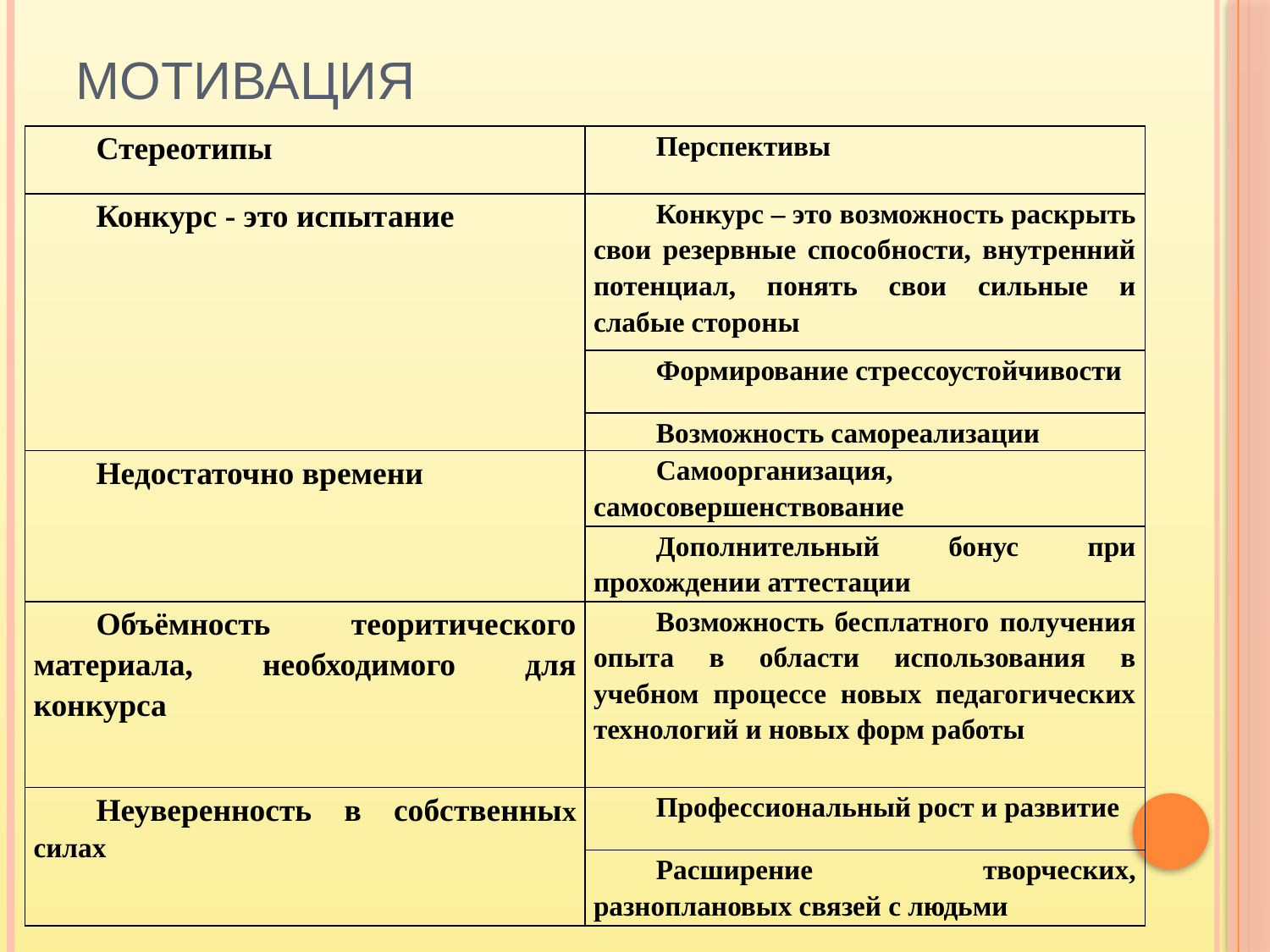

# Мотивация
| Стереотипы | Перспективы |
| --- | --- |
| Конкурс - это испытание | Конкурс – это возможность раскрыть свои резервные способности, внутренний потенциал, понять свои сильные и слабые стороны |
|  | Формирование стрессоустойчивости |
|  | Возможность самореализации |
| Недостаточно времени | Самоорганизация, самосовершенствование |
|  | Дополнительный бонус при прохождении аттестации |
| Объёмность теоритического материала, необходимого для конкурса | Возможность бесплатного получения опыта в области использования в учебном процессе новых педагогических технологий и новых форм работы |
| Неуверенность в собственных силах | Профессиональный рост и развитие |
|  | Расширение творческих, разноплановых связей с людьми |